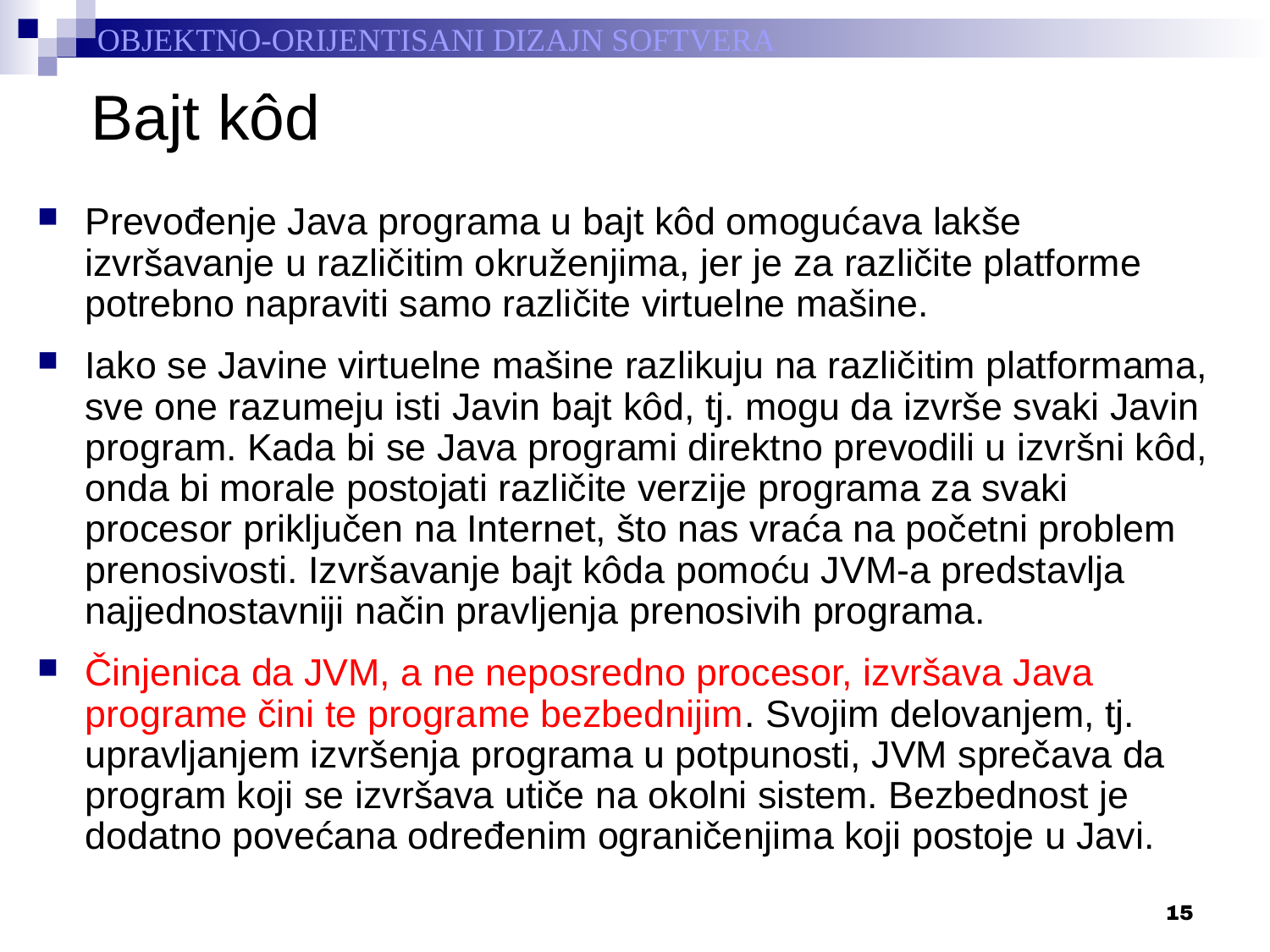

# Bajt kôd
Prevođenje Java programa u bajt kôd omogućava lakše izvršavanje u različitim okruženjima, jer je za različite platforme potrebno napraviti samo različite virtuelne mašine.
Iako se Javine virtuelne mašine razlikuju na različitim platformama, sve one razumeju isti Javin bajt kôd, tj. mogu da izvrše svaki Javin program. Kada bi se Java programi direktno prevodili u izvršni kôd, onda bi morale postojati različite verzije programa za svaki procesor priključen na Internet, što nas vraća na početni problem prenosivosti. Izvršavanje bajt kôda pomoću JVM-a predstavlja najjednostavniji način pravljenja prenosivih programa.
Činjenica da JVM, a ne neposredno procesor, izvršava Java programe čini te programe bezbednijim. Svojim delovanjem, tj. upravljanjem izvršenja programa u potpunosti, JVM sprečava da program koji se izvršava utiče na okolni sistem. Bezbednost je dodatno povećana određenim ograničenjima koji postoje u Javi.
15